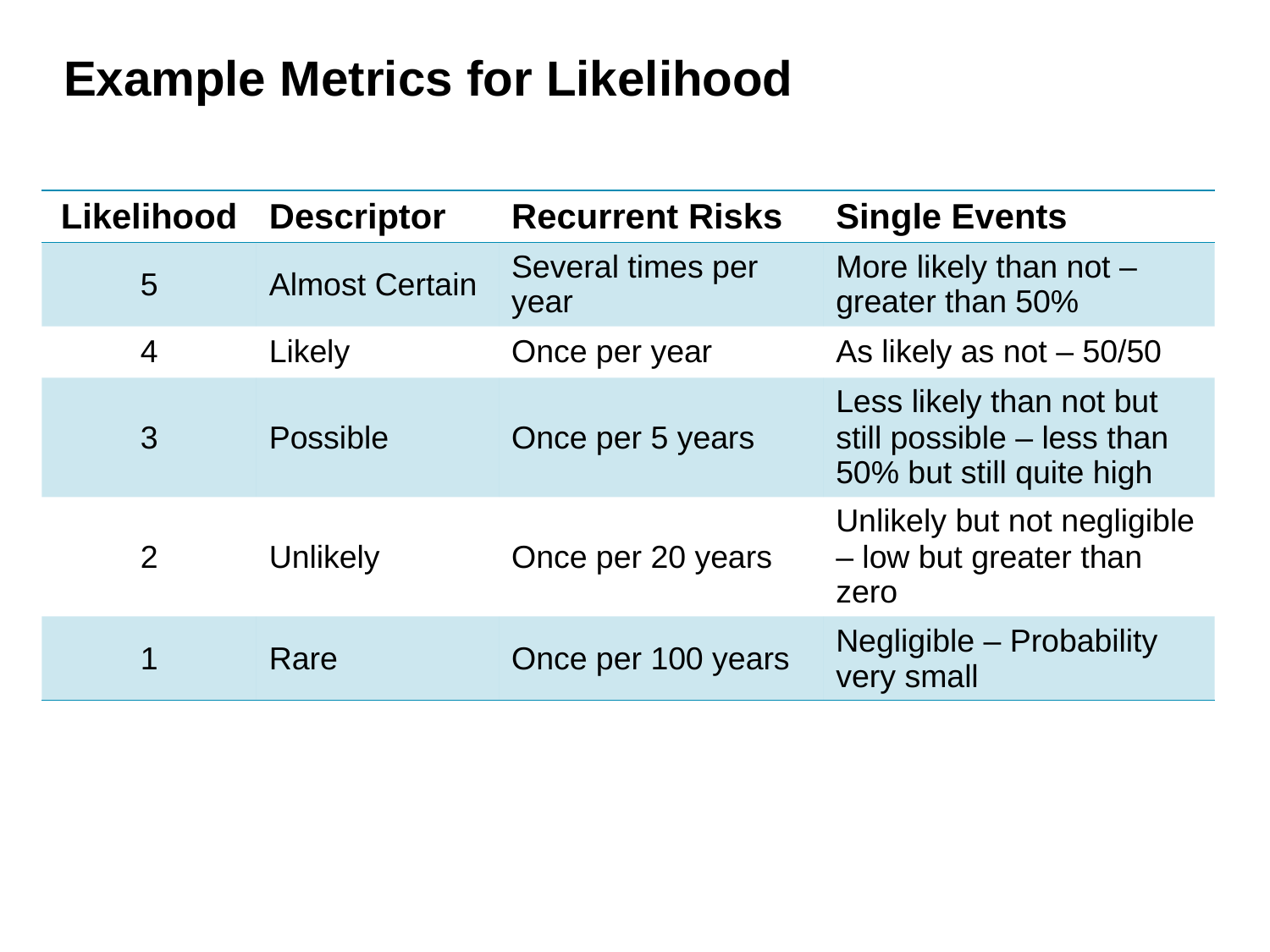

# Example Metrics for Likelihood
| Likelihood | Descriptor | Recurrent Risks | Single Events |
| --- | --- | --- | --- |
| 5 | Almost Certain | Several times per year | More likely than not – greater than 50% |
| 4 | Likely | Once per year | As likely as not – 50/50 |
| 3 | Possible | Once per 5 years | Less likely than not but still possible – less than 50% but still quite high |
| 2 | Unlikely | Once per 20 years | Unlikely but not negligible – low but greater than zero |
| 1 | Rare | Once per 100 years | Negligible – Probability very small |